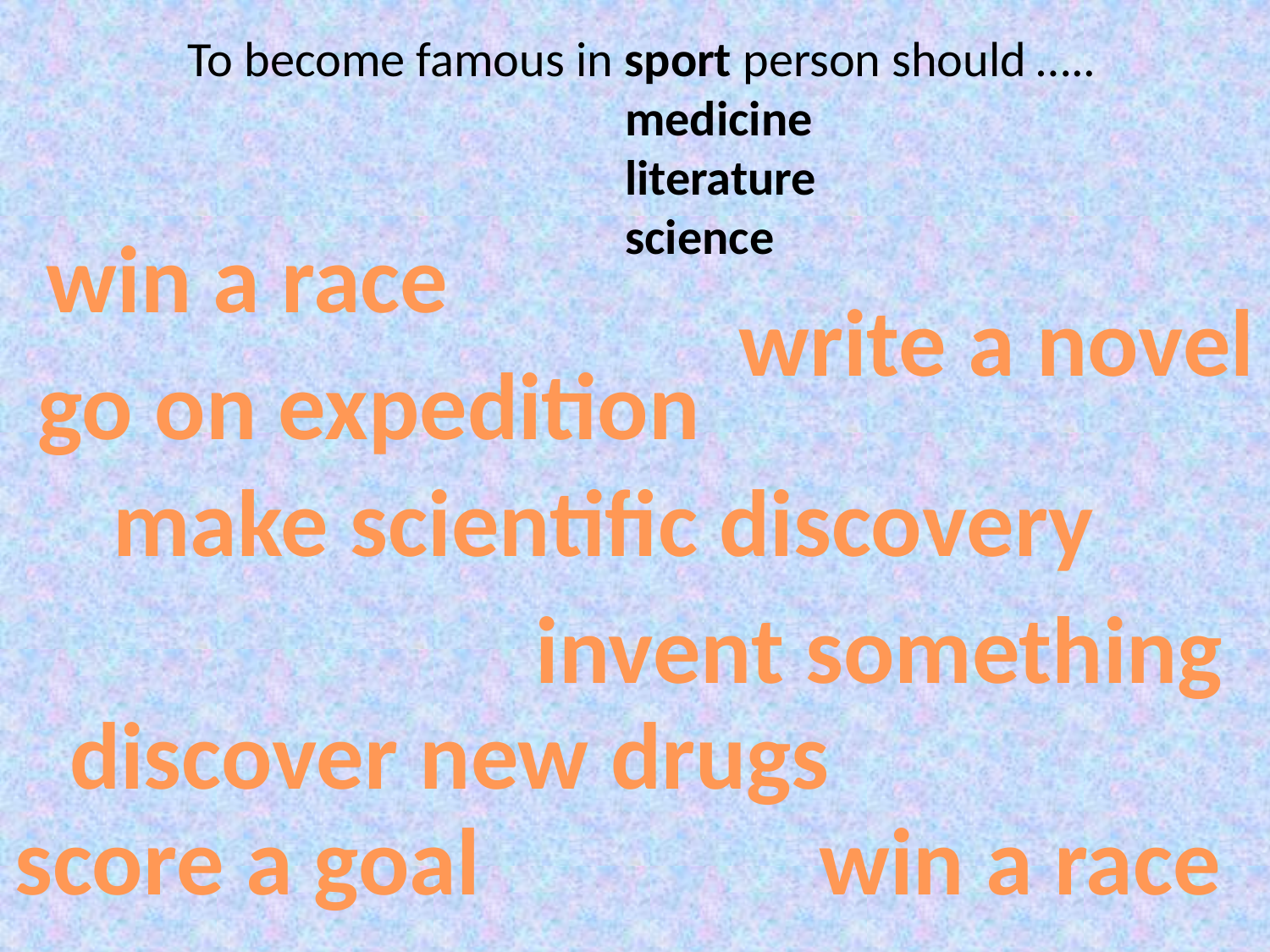

To become famous in sport person should …..
                                       medicine
                                       literature
                                       science

win a race
write a novel
go on expedition
make scientific discovery
invent something
discover new drugs
score a goal
win a race